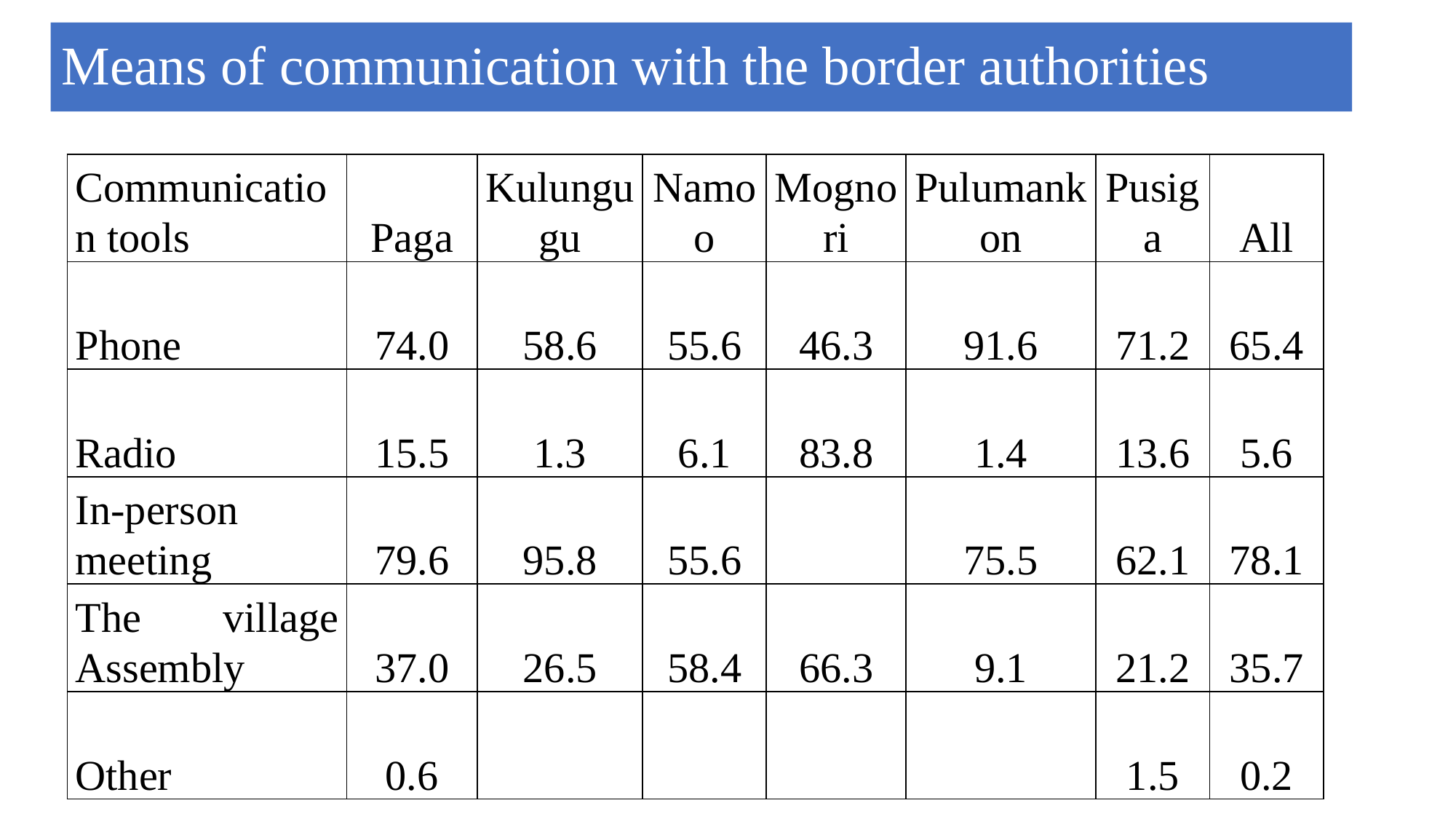

# Means of communication with the border authorities
| Communication tools | Paga | Kulungugu | Namoo | Mognori | Pulumankon | Pusiga | All |
| --- | --- | --- | --- | --- | --- | --- | --- |
| Phone | 74.0 | 58.6 | 55.6 | 46.3 | 91.6 | 71.2 | 65.4 |
| Radio | 15.5 | 1.3 | 6.1 | 83.8 | 1.4 | 13.6 | 5.6 |
| In-person meeting | 79.6 | 95.8 | 55.6 |  | 75.5 | 62.1 | 78.1 |
| The village Assembly | 37.0 | 26.5 | 58.4 | 66.3 | 9.1 | 21.2 | 35.7 |
| Other | 0.6 |  |  |  |  | 1.5 | 0.2 |